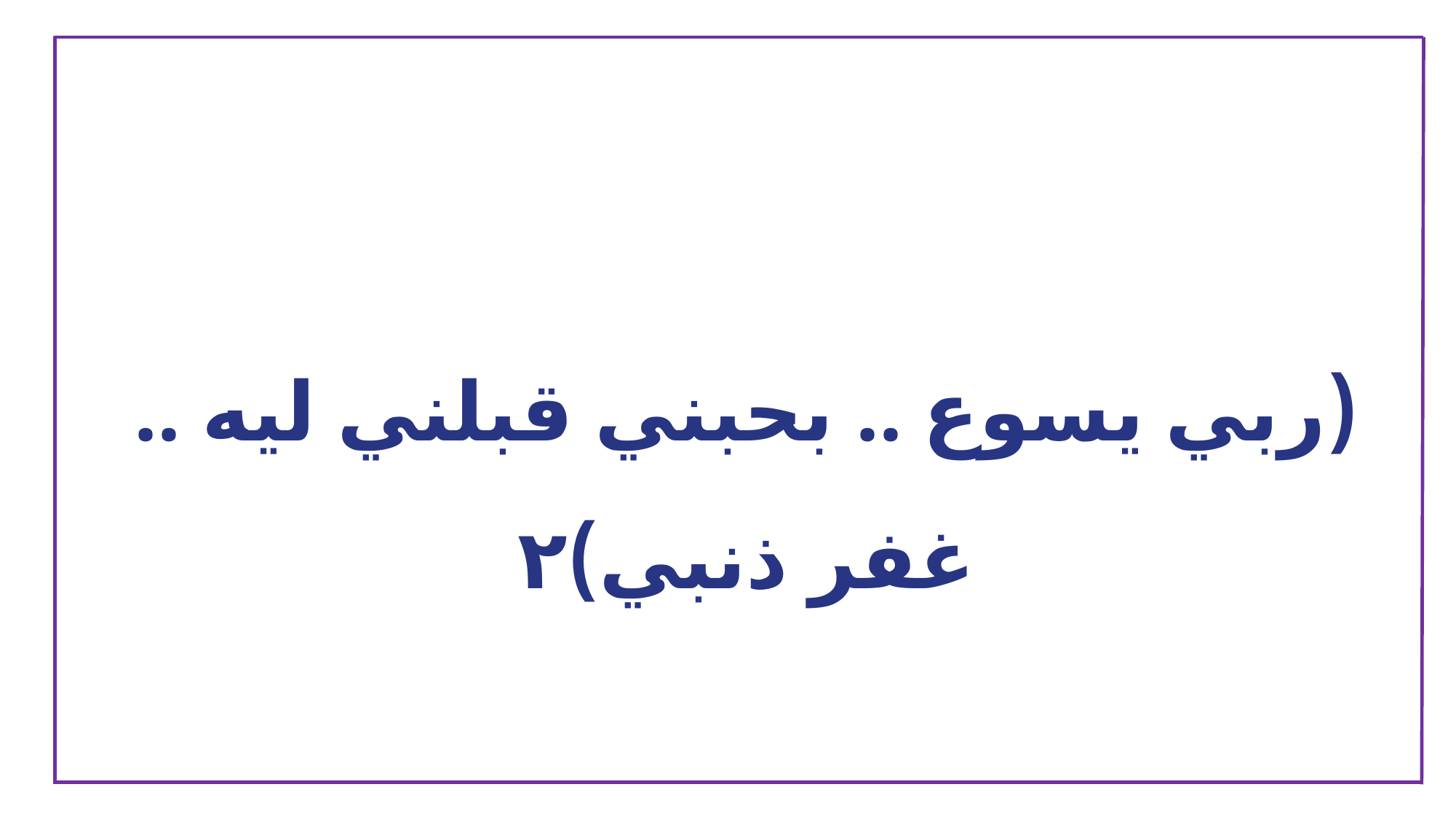

(ربي يسوع .. بحبني قبلني ليه .. غفر ذنبي)٢